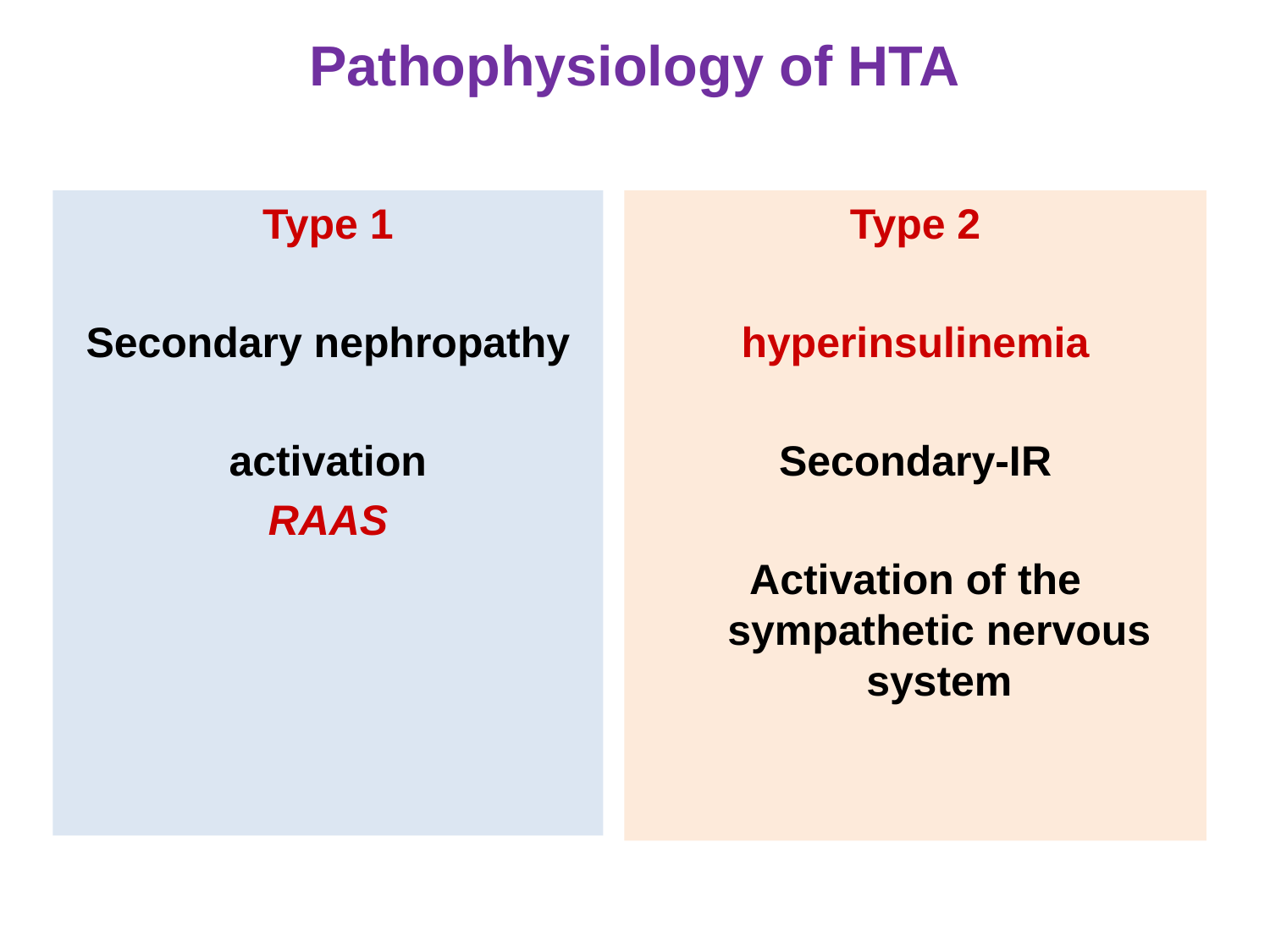

# Pathophysiology of HTA
Type 1

Secondary nephropathy

activation
RAAS
Type 2

hyperinsulinemia

Secondary-IR

Activation of the sympathetic nervous system